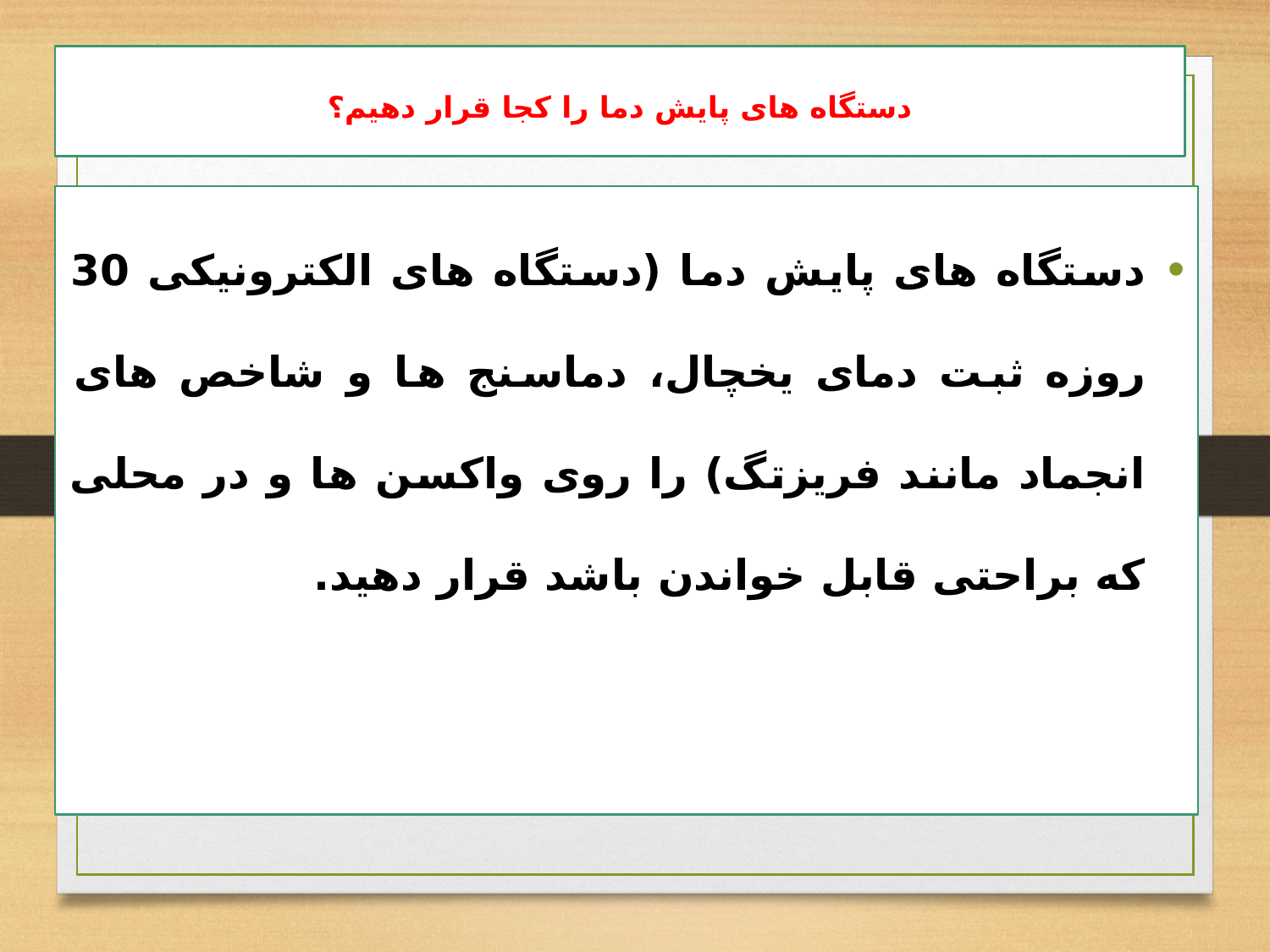

# دستگاه های پایش دما را کجا قرار دهیم؟
دستگاه های پایش دما (دستگاه های الکترونیکی 30 روزه ثبت دمای یخچال، دماسنج ها و شاخص های انجماد مانند فریزتگ) را روی واکسن ها و در محلی که براحتی قابل خواندن باشد قرار دهید.